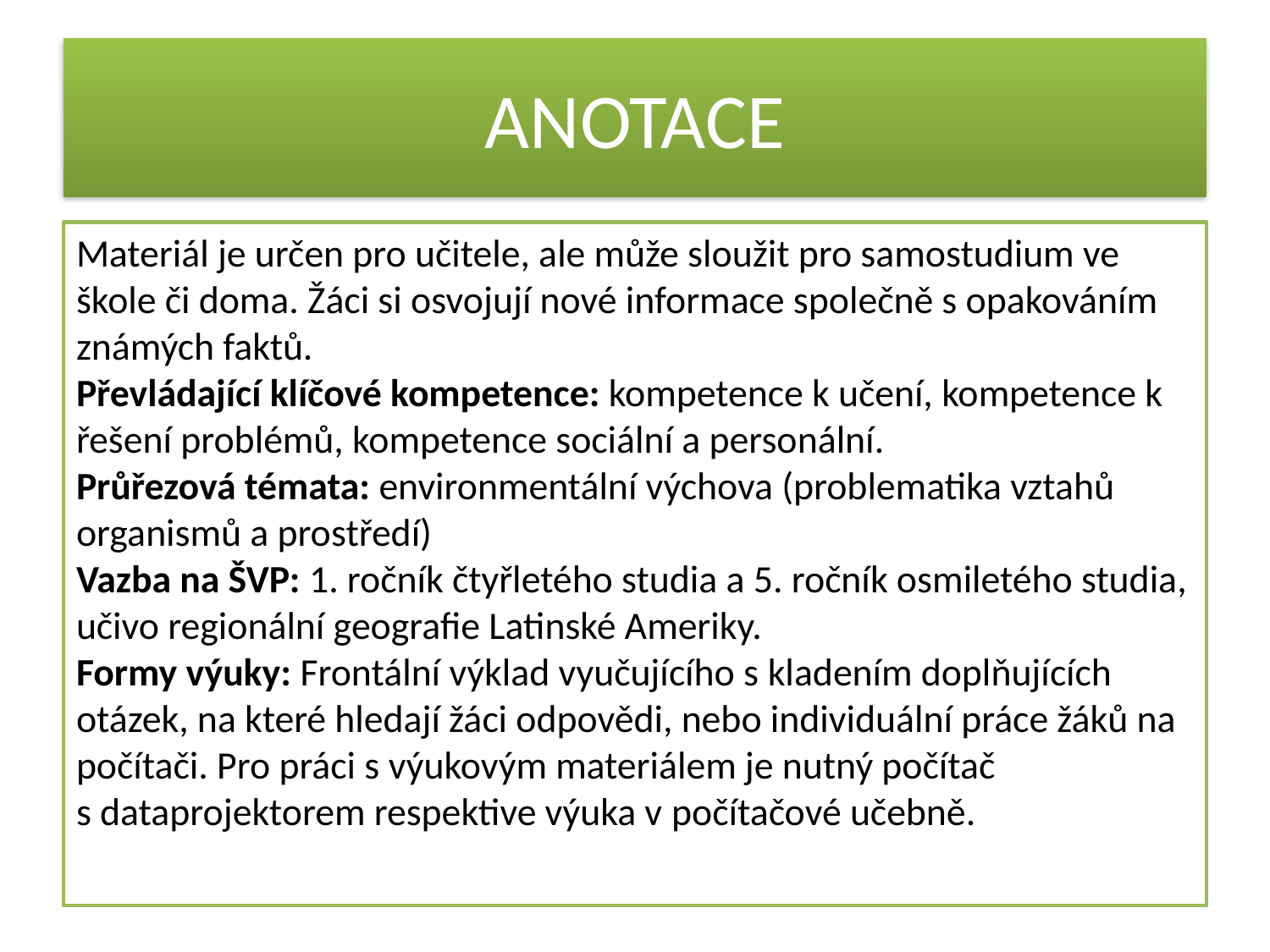

# ANOTACE
Materiál je určen pro učitele, ale může sloužit pro samostudium ve škole či doma. Žáci si osvojují nové informace společně s opakováním známých faktů.
Převládající klíčové kompetence: kompetence k učení, kompetence k řešení problémů, kompetence sociální a personální.
Průřezová témata: environmentální výchova (problematika vztahů organismů a prostředí)
Vazba na ŠVP: 1. ročník čtyřletého studia a 5. ročník osmiletého studia, učivo regionální geografie Latinské Ameriky.
Formy výuky: Frontální výklad vyučujícího s kladením doplňujících otázek, na které hledají žáci odpovědi, nebo individuální práce žáků na počítači. Pro práci s výukovým materiálem je nutný počítač s dataprojektorem respektive výuka v počítačové učebně.